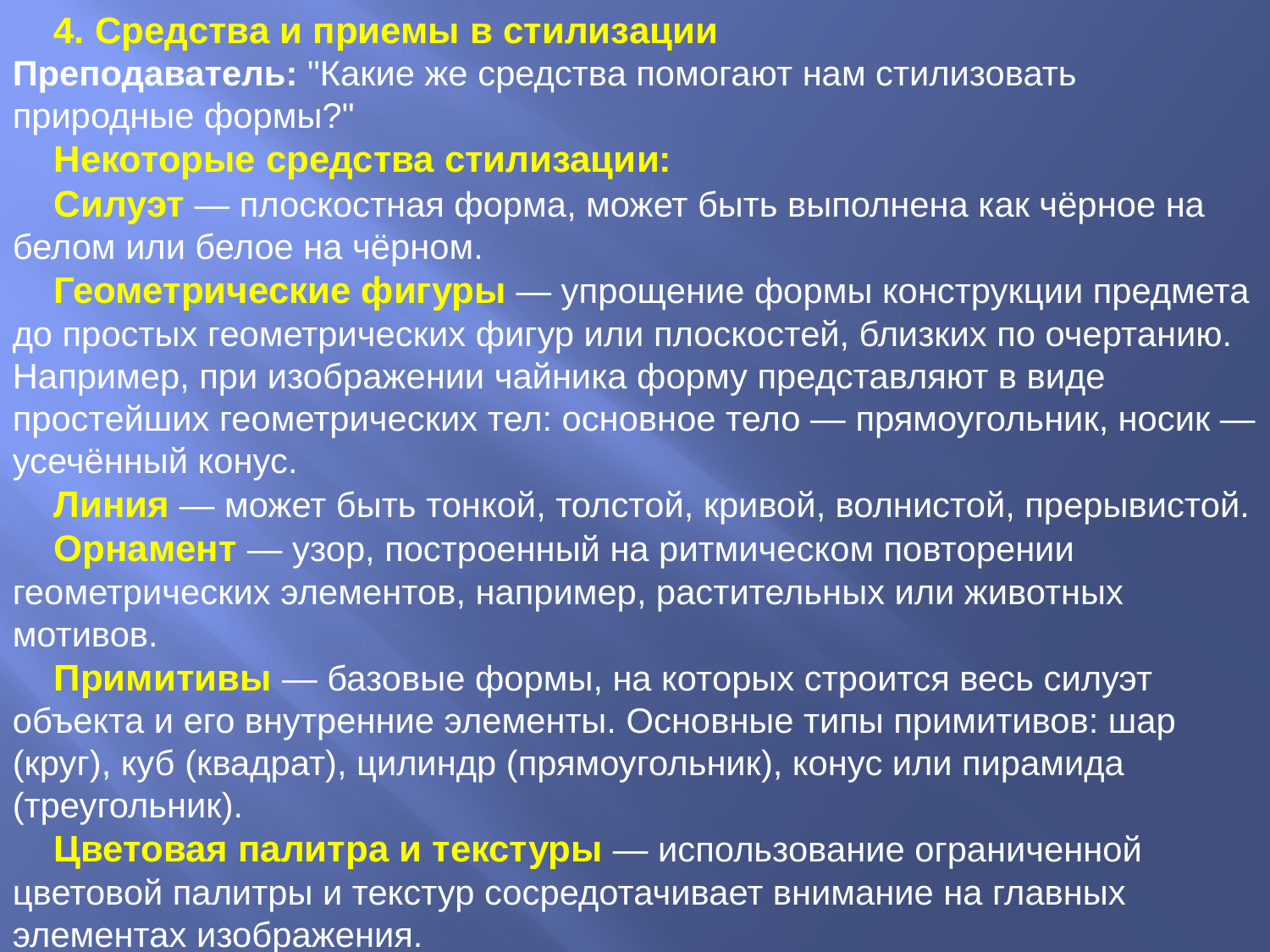

4. Средства и приемы в стилизации
Преподаватель: "Какие же средства помогают нам стилизовать природные формы?"
    Некоторые средства стилизации:
    Силуэт — плоскостная форма, может быть выполнена как чёрное на белом или белое на чёрном.
    Геометрические фигуры — упрощение формы конструкции предмета до простых геометрических фигур или плоскостей, близких по очертанию. Например, при изображении чайника форму представляют в виде простейших геометрических тел: основное тело — прямоугольник, носик — усечённый конус.
    Линия — может быть тонкой, толстой, кривой, волнистой, прерывистой.
    Орнамент — узор, построенный на ритмическом повторении геометрических элементов, например, растительных или животных мотивов.
    Примитивы — базовые формы, на которых строится весь силуэт объекта и его внутренние элементы. Основные типы примитивов: шар (круг), куб (квадрат), цилиндр (прямоугольник), конус или пирамида (треугольник).
    Цветовая палитра и текстуры — использование ограниченной цветовой палитры и текстур сосредотачивает внимание на главных элементах изображения.